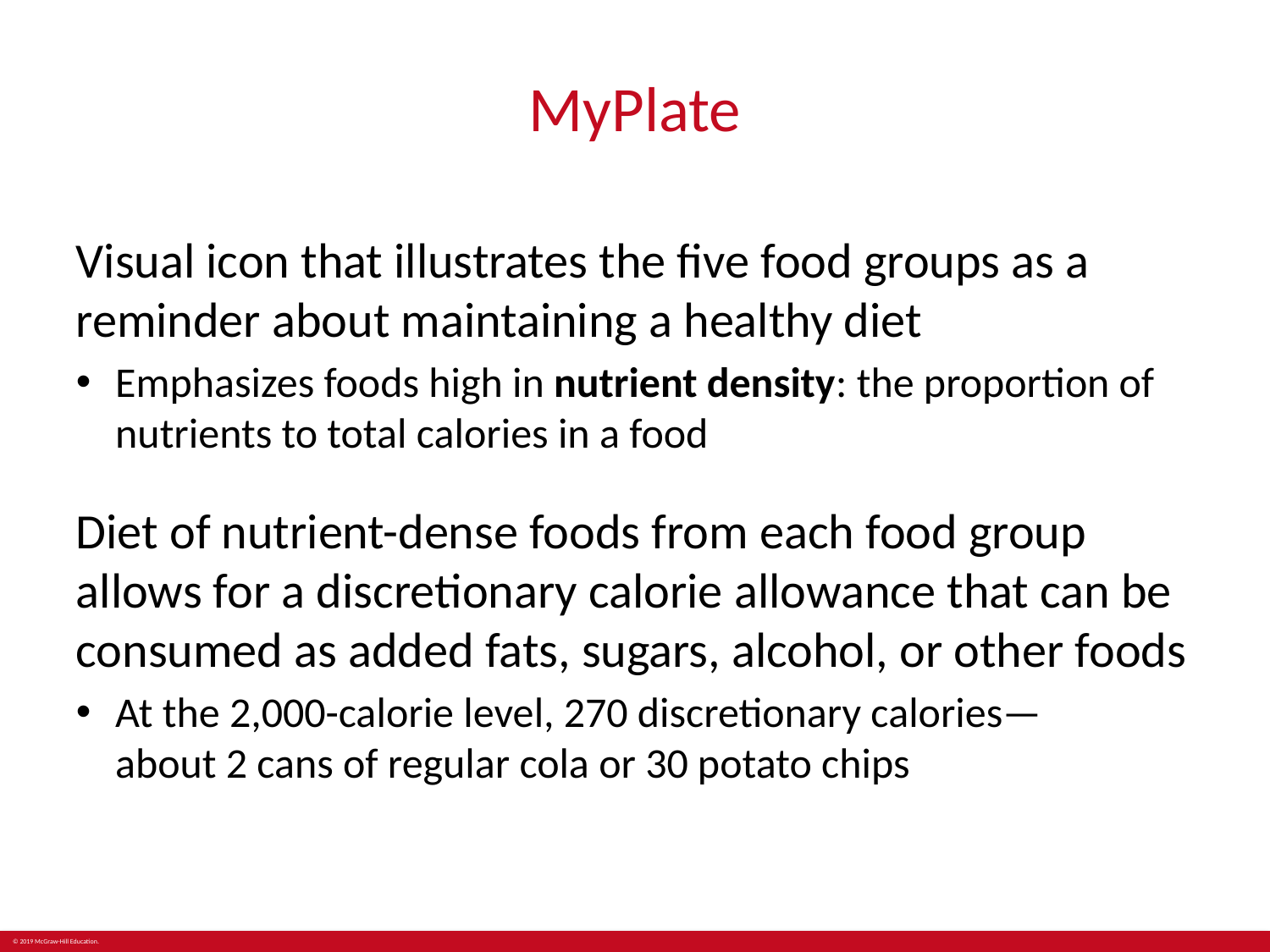

# MyPlate
Visual icon that illustrates the five food groups as a reminder about maintaining a healthy diet
Emphasizes foods high in nutrient density: the proportion of nutrients to total calories in a food
Diet of nutrient-dense foods from each food group allows for a discretionary calorie allowance that can be consumed as added fats, sugars, alcohol, or other foods
At the 2,000-calorie level, 270 discretionary calories—
about 2 cans of regular cola or 30 potato chips